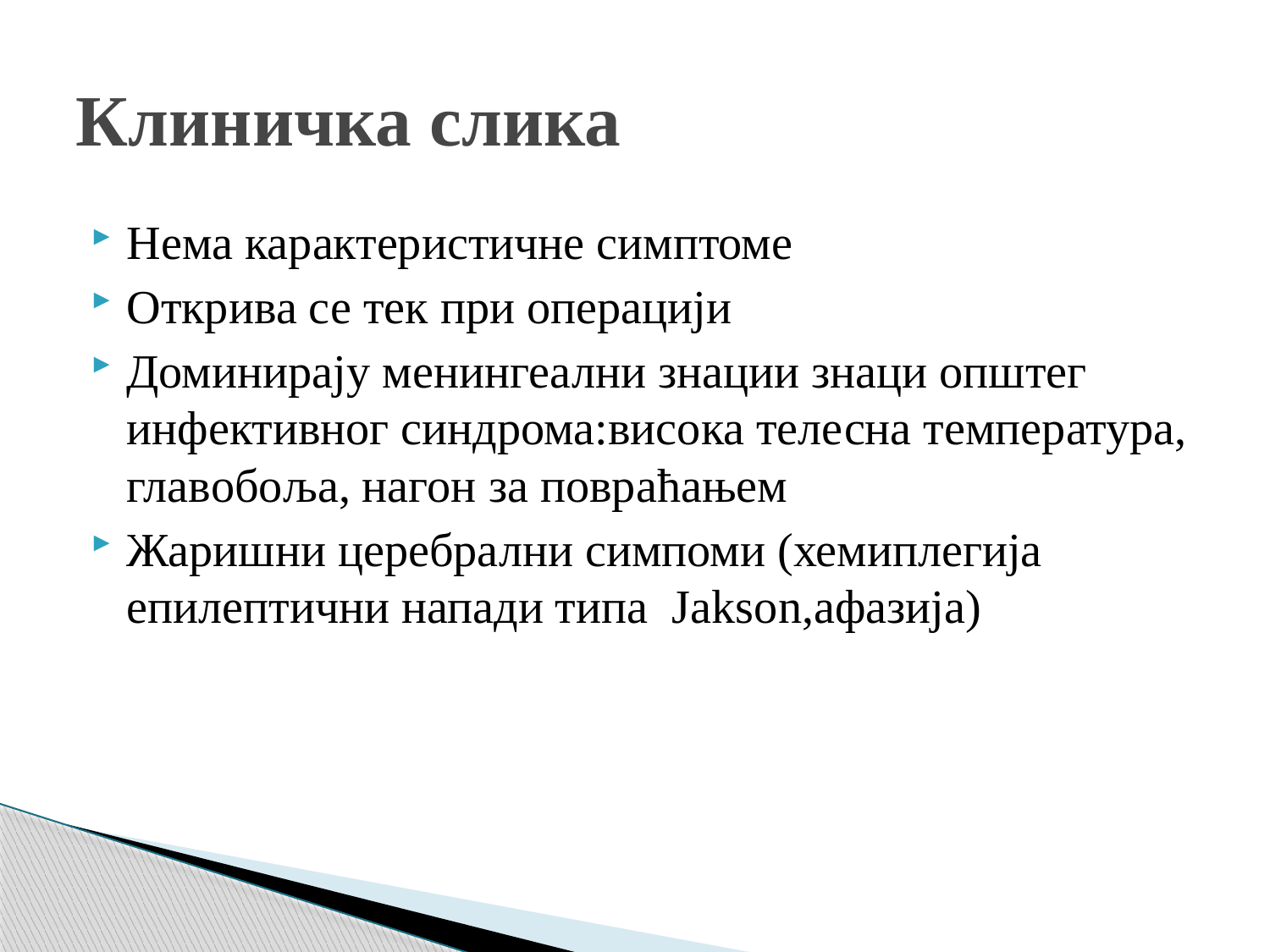

# Клиничка слика
Нема карактеристичне симптоме
Открива се тек при операцији
Доминирају менингеални знации знаци општег инфективног синдрома:висока телесна температура, главобоља, нагон за повраћањем
Жаришни церебрални симпоми (хемиплегија епилептични напади типа  Jakson,афазија)